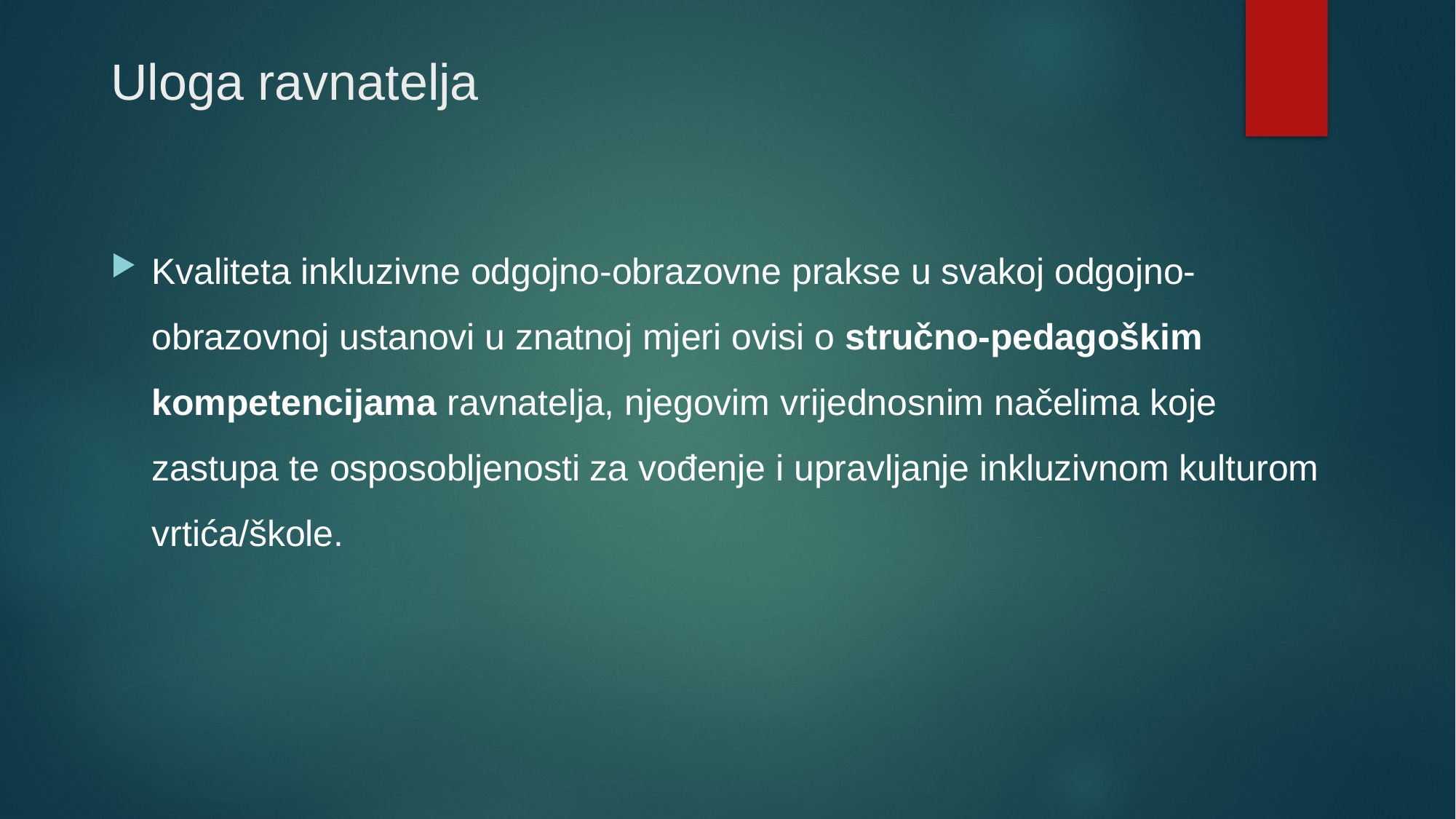

# Uloga ravnatelja
Kvaliteta inkluzivne odgojno-obrazovne prakse u svakoj odgojno-obrazovnoj ustanovi u znatnoj mjeri ovisi o stručno-pedagoškim kompetencijama ravnatelja, njegovim vrijednosnim načelima koje zastupa te osposobljenosti za vođenje i upravljanje inkluzivnom kulturom vrtića/škole.